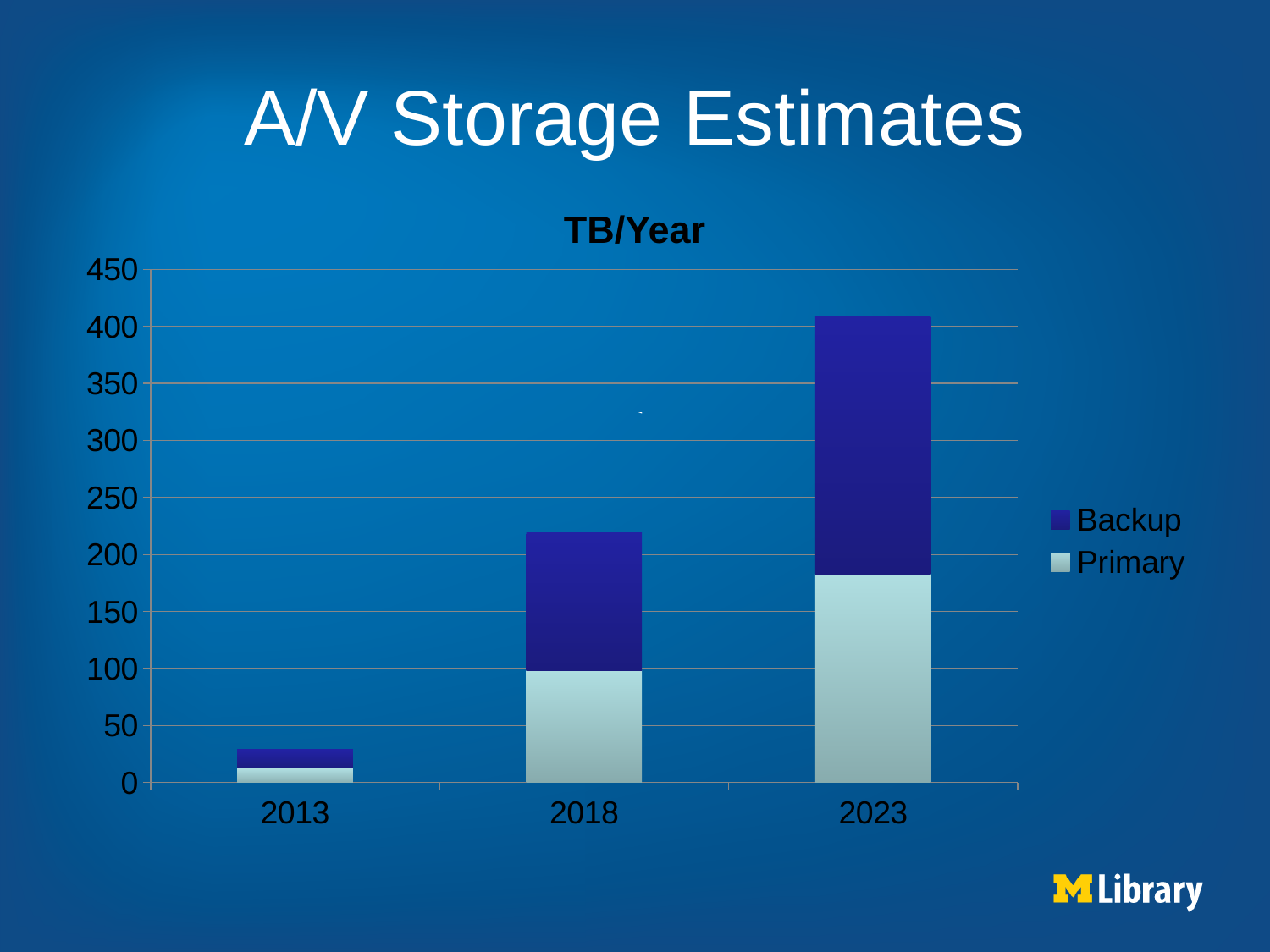

# A/V Storage Estimates
TB/Year

### Chart

| Category | Primary | Backup |
|---|---|---|
| 2013.0 | 13.0 | 16.0 |
| 2018.0 | 98.0 | 121.0 |
| 2023.0 | 183.0 | 226.0 |